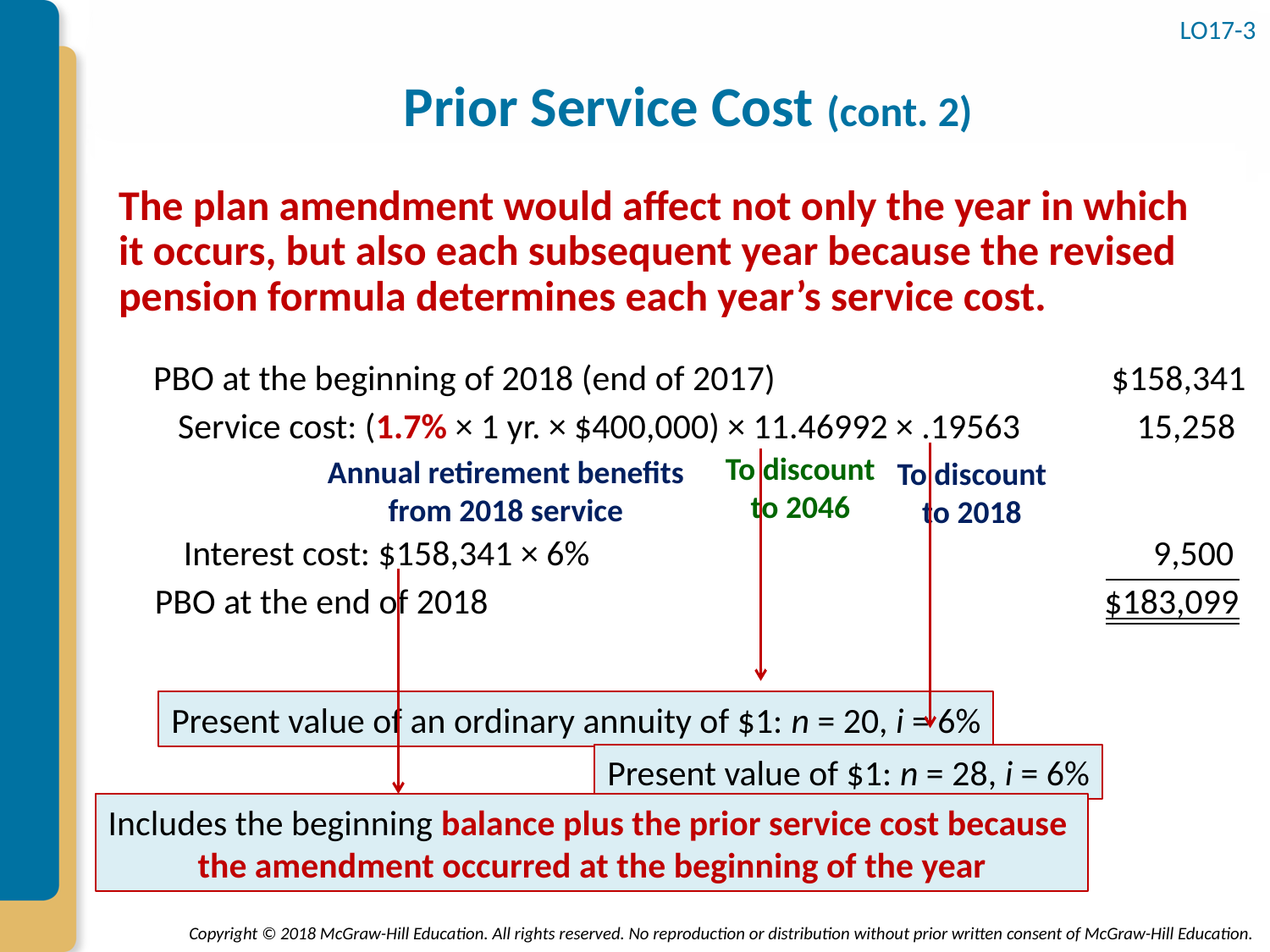

# Prior Service Cost (cont. 2)
LO17-3
The plan amendment would affect not only the year in which it occurs, but also each subsequent year because the revised pension formula determines each year’s service cost.

$158,341
PBO at the beginning of 2018 (end of 2017)
Service cost: (1.7% × 1 yr. × $400,000) × 11.46992 × .19563
15,258
To discount
to 2046
Annual retirement benefits
from 2018 service
To discount
to 2018
      Interest cost: $158,341 × 6%
9,500
   PBO at the end of 2018
$183,099
Present value of an ordinary annuity of $1: n = 20, i = 6%
Present value of $1: n = 28, i = 6%
Includes the beginning balance plus the prior service cost because
the amendment occurred at the beginning of the year